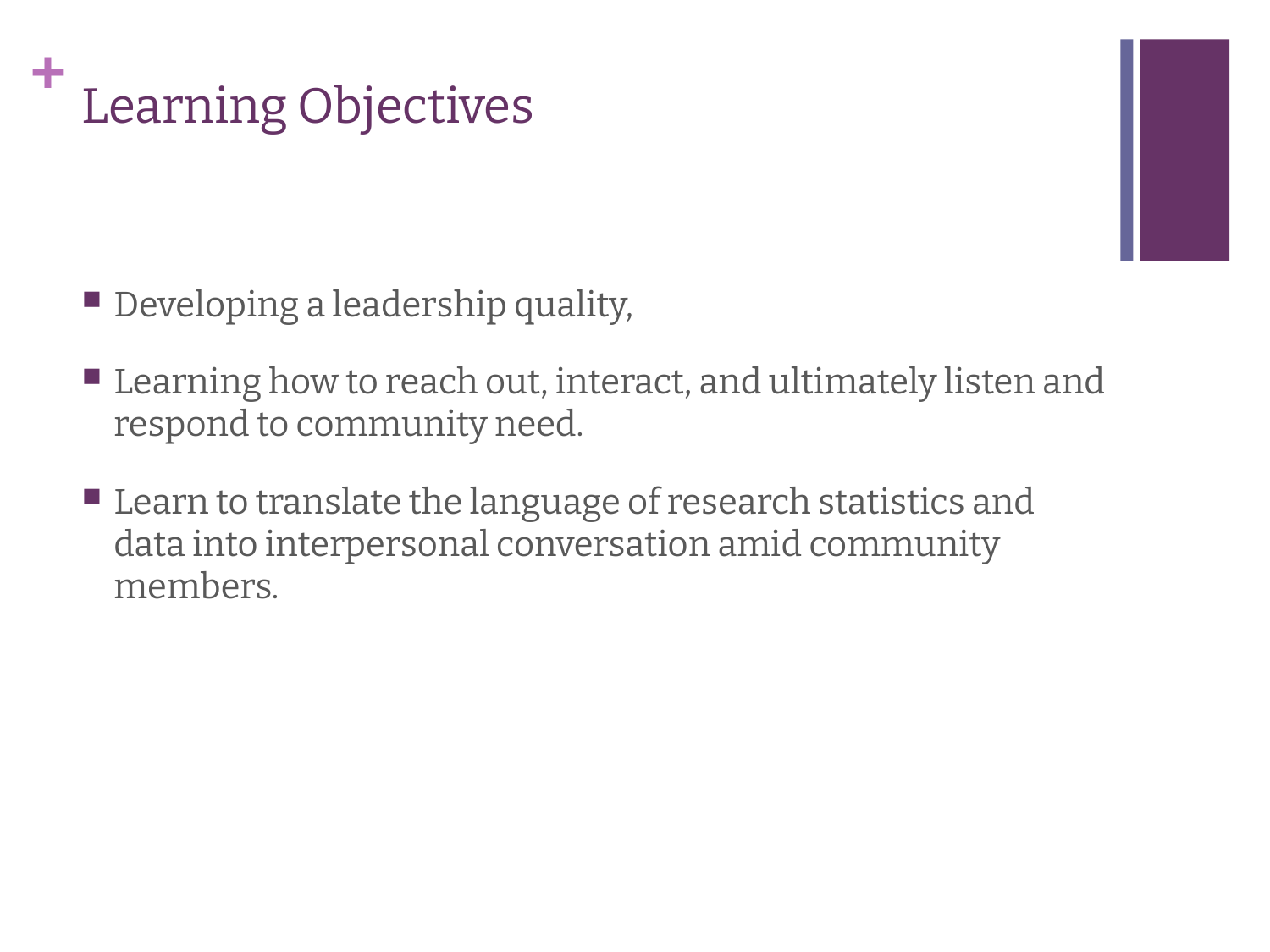

# Learning Objectives
Developing a leadership quality,
Learning how to reach out, interact, and ultimately listen and respond to community need.
Learn to translate the language of research statistics and data into interpersonal conversation amid community members.